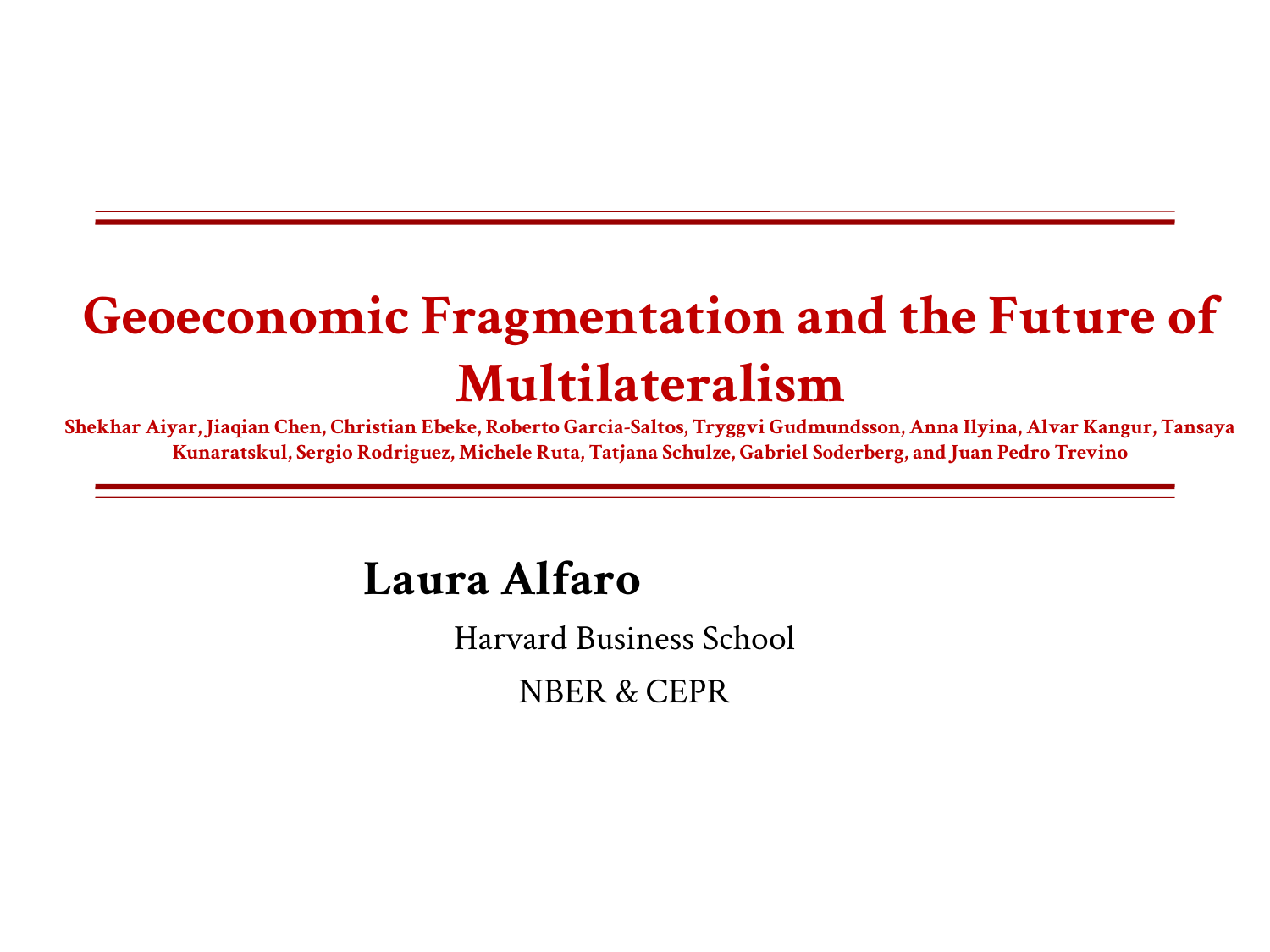

# Geoeconomic Fragmentation and the Future of Multilateralism Shekhar Aiyar, Jiaqian Chen, Christian Ebeke, Roberto Garcia-Saltos, Tryggvi Gudmundsson, Anna Ilyina, Alvar Kangur, Tansaya Kunaratskul, Sergio Rodriguez, Michele Ruta, Tatjana Schulze, Gabriel Soderberg, and Juan Pedro Trevino

Laura Alfaro
Harvard Business School
NBER & CEPR